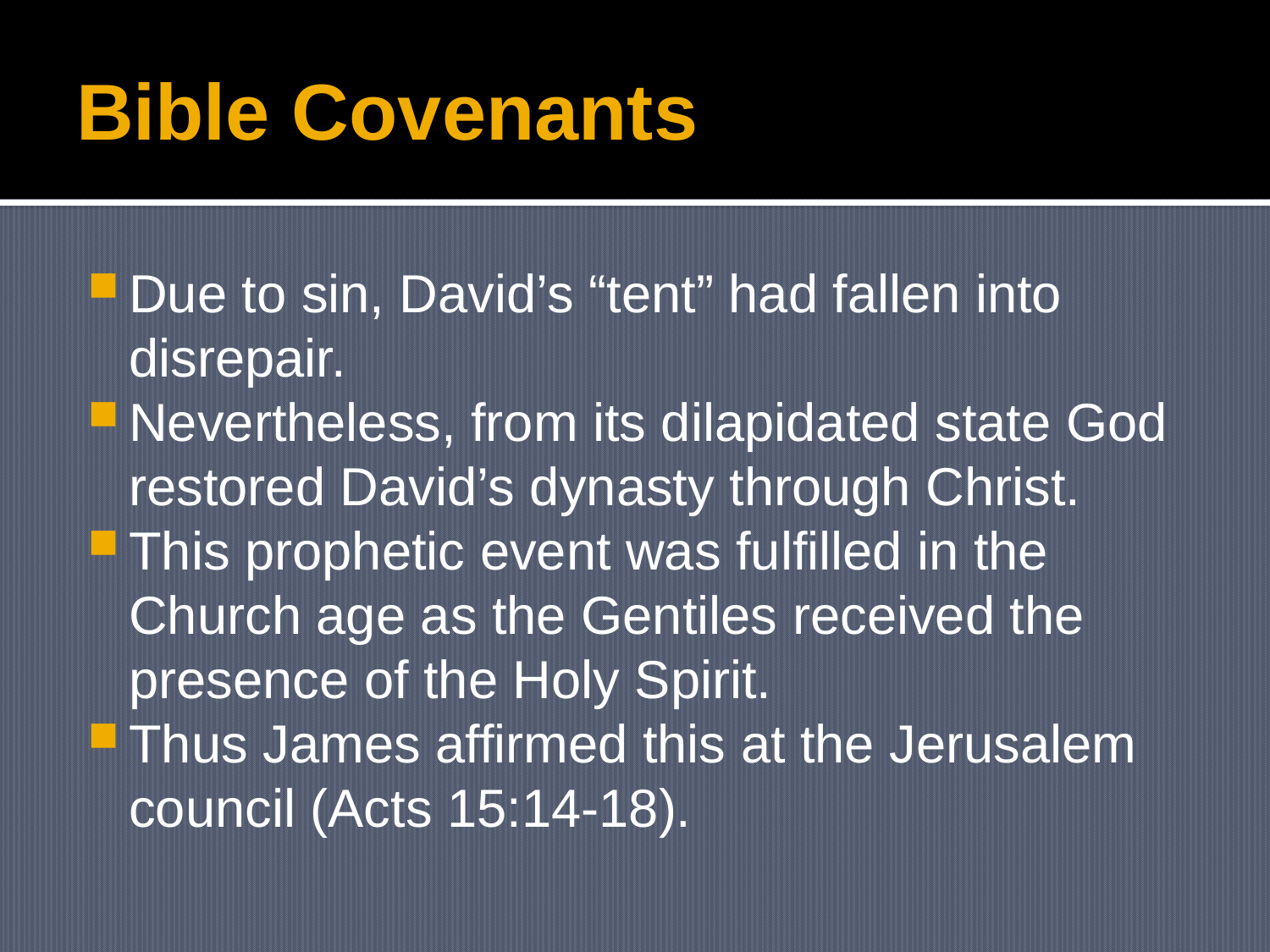

# Bible Covenants
Due to sin, David’s “tent” had fallen into disrepair.
Nevertheless, from its dilapidated state God restored David’s dynasty through Christ.
This prophetic event was fulfilled in the Church age as the Gentiles received the presence of the Holy Spirit.
Thus James affirmed this at the Jerusalem council (Acts 15:14-18).